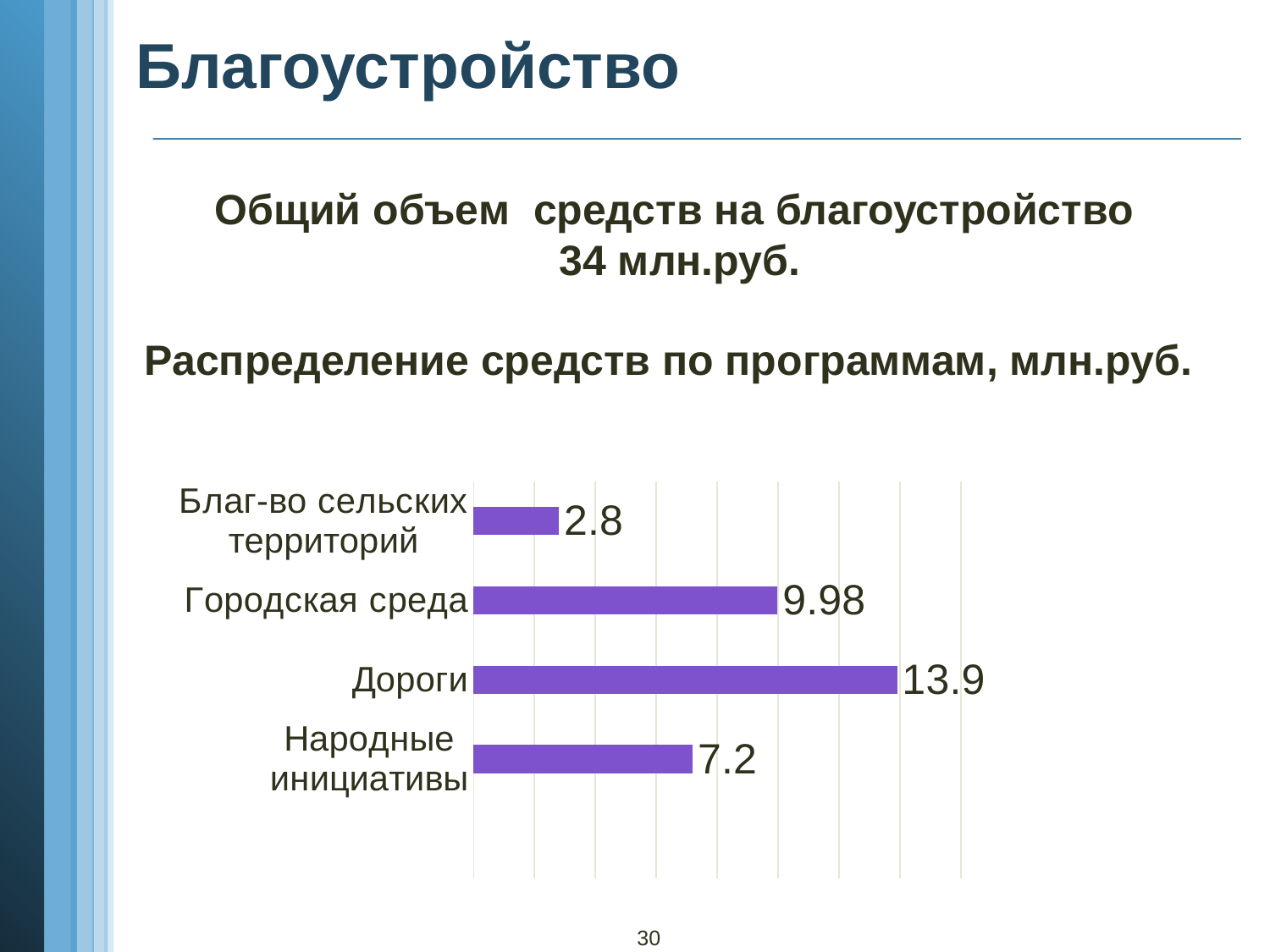

Благоустройство
Общий объем  средств на благоустройство
34 млн.руб.
Распределение средств по программам, млн.руб.

### Chart

| Category | Ряд 1 |
|---|---|
|  | None |
| Народные инициативы | 7.2 |
| Дороги | 13.9 |
| Городская среда | 9.98 |
| Благ-во сельских территорий | 2.8 |

30